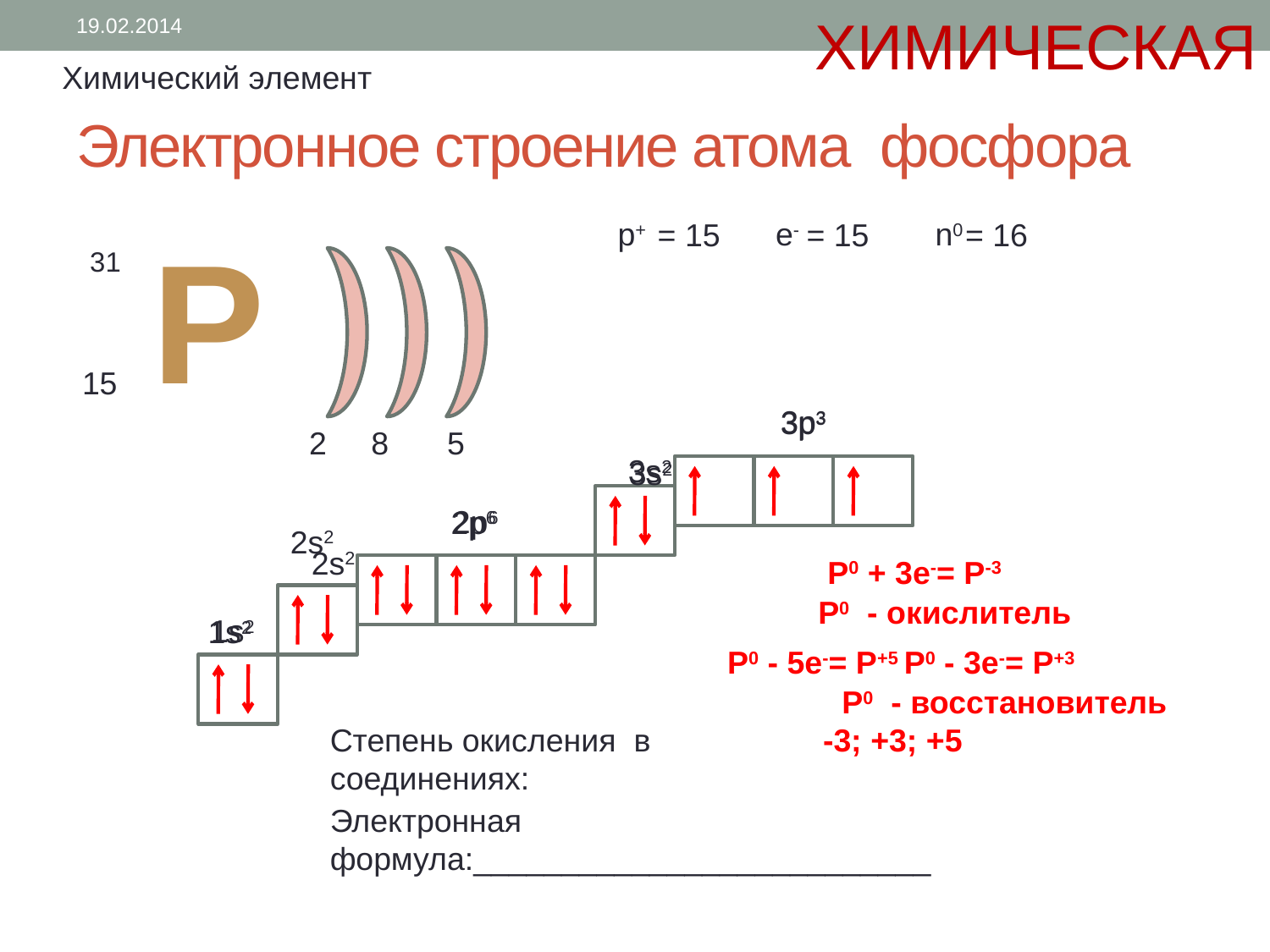

ХИМИЧЕСКАЯ
19.02.2014
Химический элемент
# Электронное строение атома  фосфора
Р
p+
= 15
e-
= 15
n0
= 16
 31

15
 3p3
 3p3
 2     8       5
3s2
3s2

 2p6
 2p6
2s2
2s2
Р0 + 3е-= Р-3

Р0  - окислитель
1s2
1s2
Р0 - 5е-= Р+5
Р0 - 3е-= Р+3

Р0  - восстановитель
Степень окисления  в соединениях:
-3; +3; +5
Электронная  формула:__________________________
18